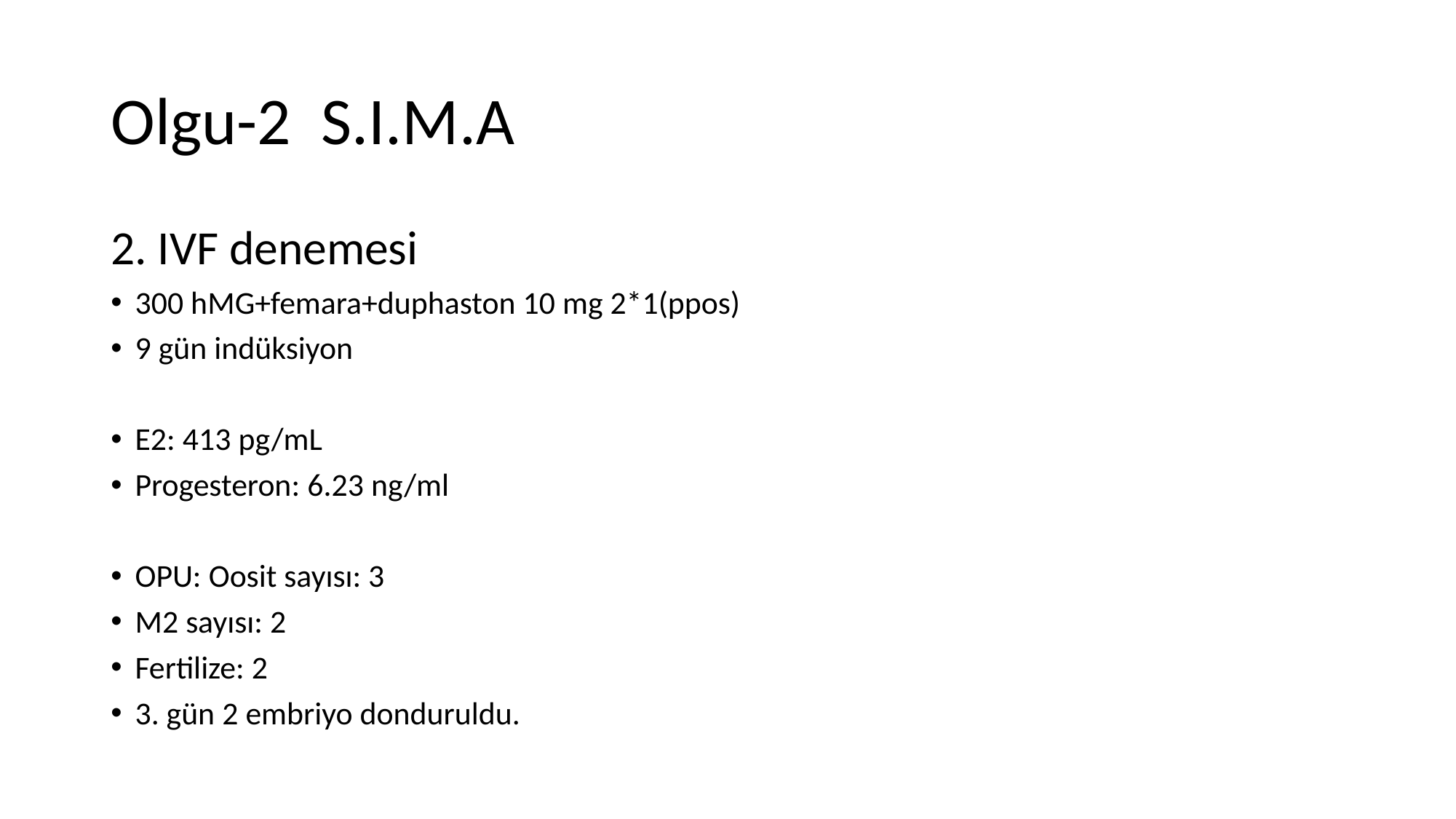

# Olgu-2  S.I.M.A
2. IVF denemesi
300 hMG+femara+duphaston 10 mg 2*1(ppos)
9 gün indüksiyon

E2: 413 pg/mL
Progesteron: 6.23 ng/ml

OPU: Oosit sayısı: 3
M2 sayısı: 2
Fertilize: 2
3. gün 2 embriyo donduruldu.